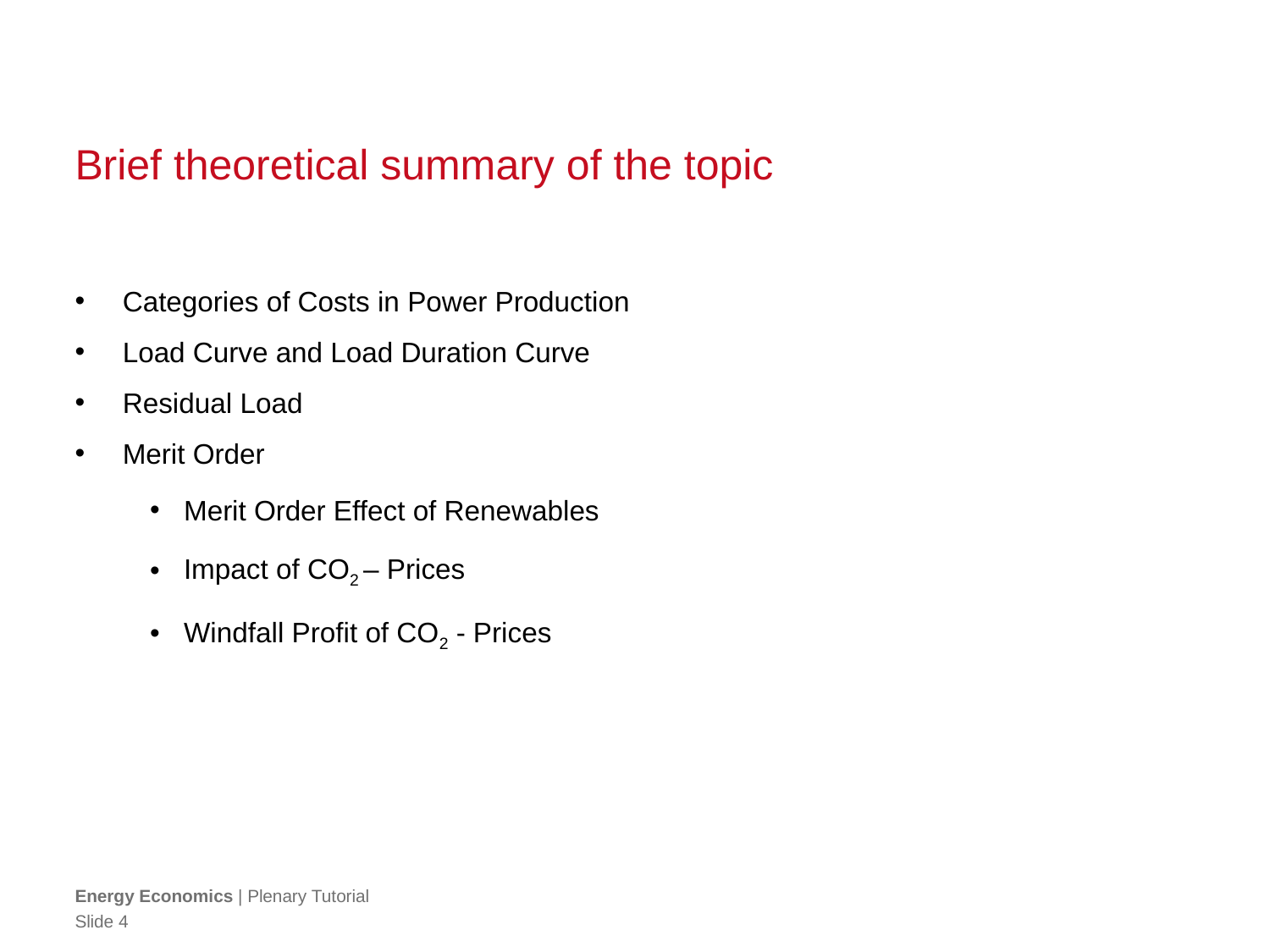

# Brief theoretical summary of the topic
Categories of Costs in Power Production
Load Curve and Load Duration Curve
Residual Load
Merit Order
Merit Order Effect of Renewables
Impact of CO2 – Prices
Windfall Profit of CO2 - Prices
Energy Economics | Plenary Tutorial
Slide 4